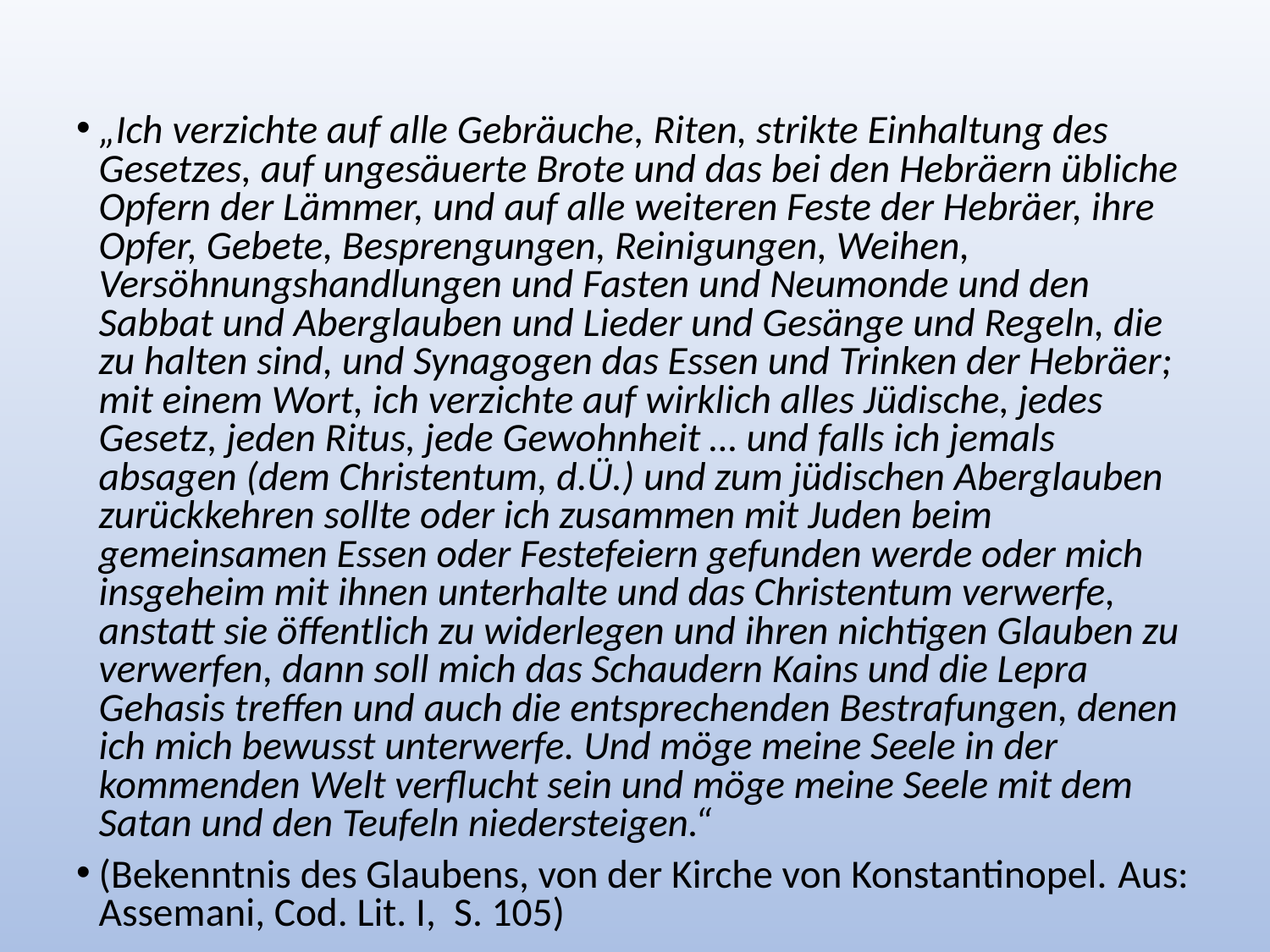

#
„Ich verzichte auf alle Gebräuche, Riten, strikte Einhaltung des Gesetzes, auf ungesäuerte Brote und das bei den Hebräern übliche Opfern der Lämmer, und auf alle weiteren Feste der Hebräer, ihre Opfer, Gebete, Besprengungen, Reinigungen, Weihen, Versöhnungshandlungen und Fasten und Neumonde und den Sabbat und Aberglauben und Lieder und Gesänge und Regeln, die zu halten sind, und Synagogen das Essen und Trinken der Hebräer; mit einem Wort, ich verzichte auf wirklich alles Jüdische, jedes Gesetz, jeden Ritus, jede Gewohnheit … und falls ich jemals absagen (dem Christentum, d.Ü.) und zum jüdischen Aberglauben zurückkehren sollte oder ich zusammen mit Juden beim gemeinsamen Essen oder Festefeiern gefunden werde oder mich insgeheim mit ihnen unterhalte und das Christentum verwerfe, anstatt sie öffentlich zu widerlegen und ihren nichtigen Glauben zu verwerfen, dann soll mich das Schaudern Kains und die Lepra Gehasis treffen und auch die entsprechenden Bestrafungen, denen ich mich bewusst unterwerfe. Und möge meine Seele in der kommenden Welt verflucht sein und möge meine Seele mit dem Satan und den Teufeln niedersteigen.“
(Bekenntnis des Glaubens, von der Kirche von Konstantinopel. Aus: Assemani, Cod. Lit. I,  S. 105)